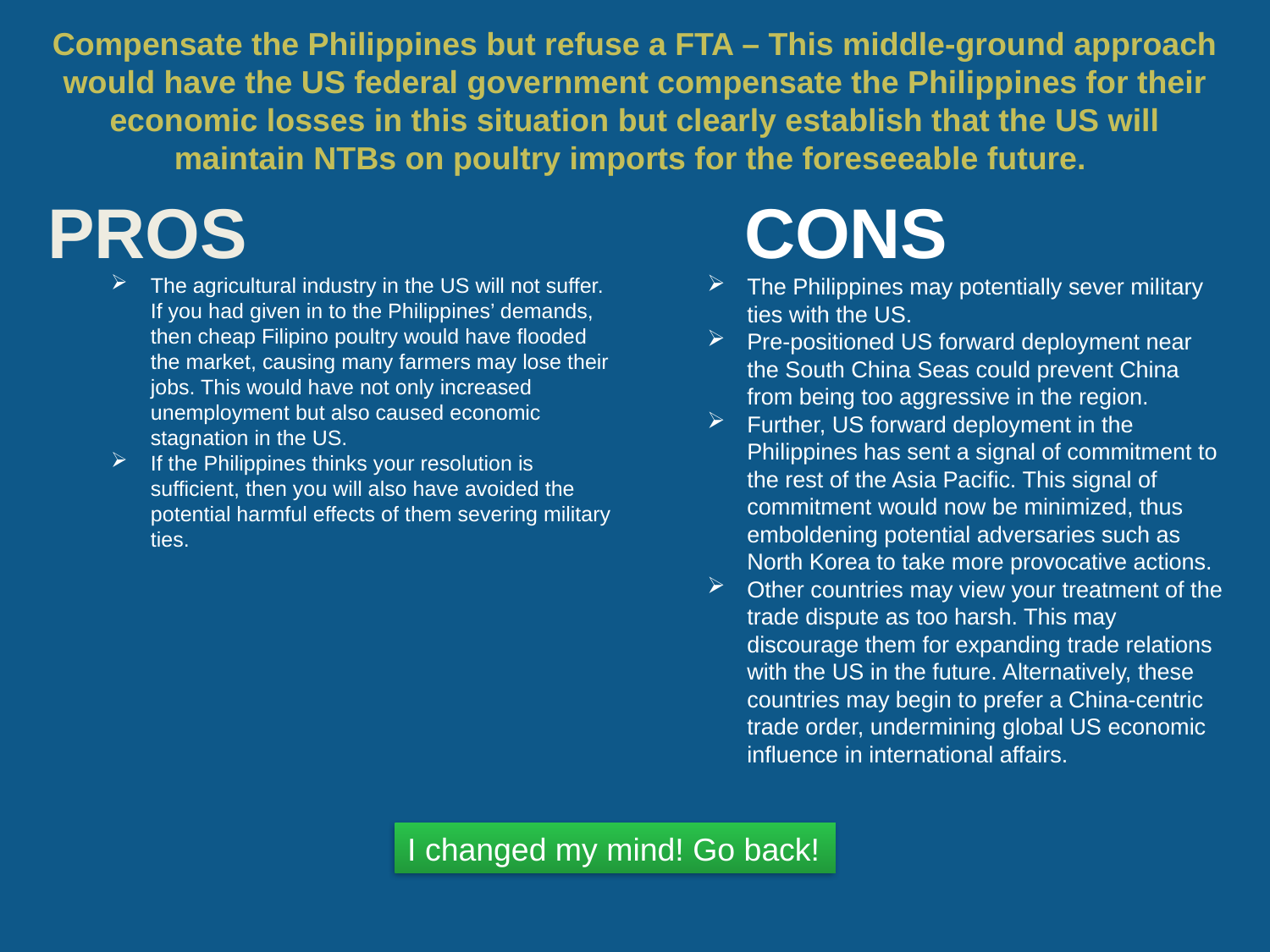

# Compensate the Philippines but refuse a FTA – This middle-ground approach would have the US federal government compensate the Philippines for their economic losses in this situation but clearly establish that the US will maintain NTBs on poultry imports for the foreseeable future.
The agricultural industry in the US will not suffer. If you had given in to the Philippines’ demands, then cheap Filipino poultry would have flooded the market, causing many farmers may lose their jobs. This would have not only increased unemployment but also caused economic stagnation in the US.
If the Philippines thinks your resolution is sufficient, then you will also have avoided the potential harmful effects of them severing military ties.
The Philippines may potentially sever military ties with the US.
Pre-positioned US forward deployment near the South China Seas could prevent China from being too aggressive in the region.
Further, US forward deployment in the Philippines has sent a signal of commitment to the rest of the Asia Pacific. This signal of commitment would now be minimized, thus emboldening potential adversaries such as North Korea to take more provocative actions.
Other countries may view your treatment of the trade dispute as too harsh. This may discourage them for expanding trade relations with the US in the future. Alternatively, these countries may begin to prefer a China-centric trade order, undermining global US economic influence in international affairs.